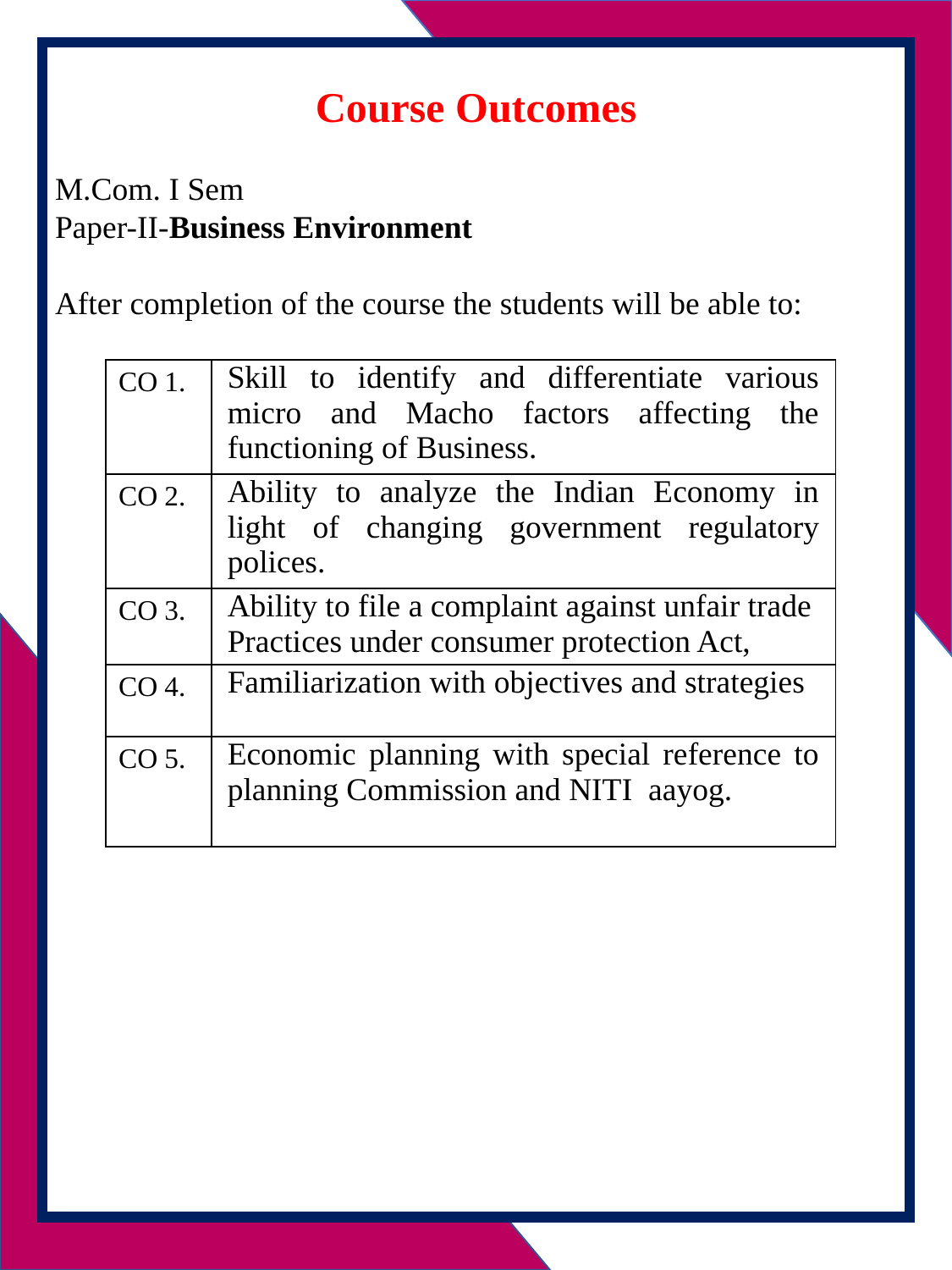

Course Outcomes

M.Com. I Sem
Paper-II-Business Environment

After completion of the course the students will be able to:

| CO 1. | Skill to identify and differentiate various micro and Macho factors affecting the functioning of Business. |
| --- | --- |
| CO 2. | Ability to analyze the Indian Economy in light of changing government regulatory polices. |
| CO 3. | Ability to file a complaint against unfair trade Practices under consumer protection Act, |
| CO 4. | Familiarization with objectives and strategies |
| CO 5. | Economic planning with special reference to planning Commission and NITI aayog. |